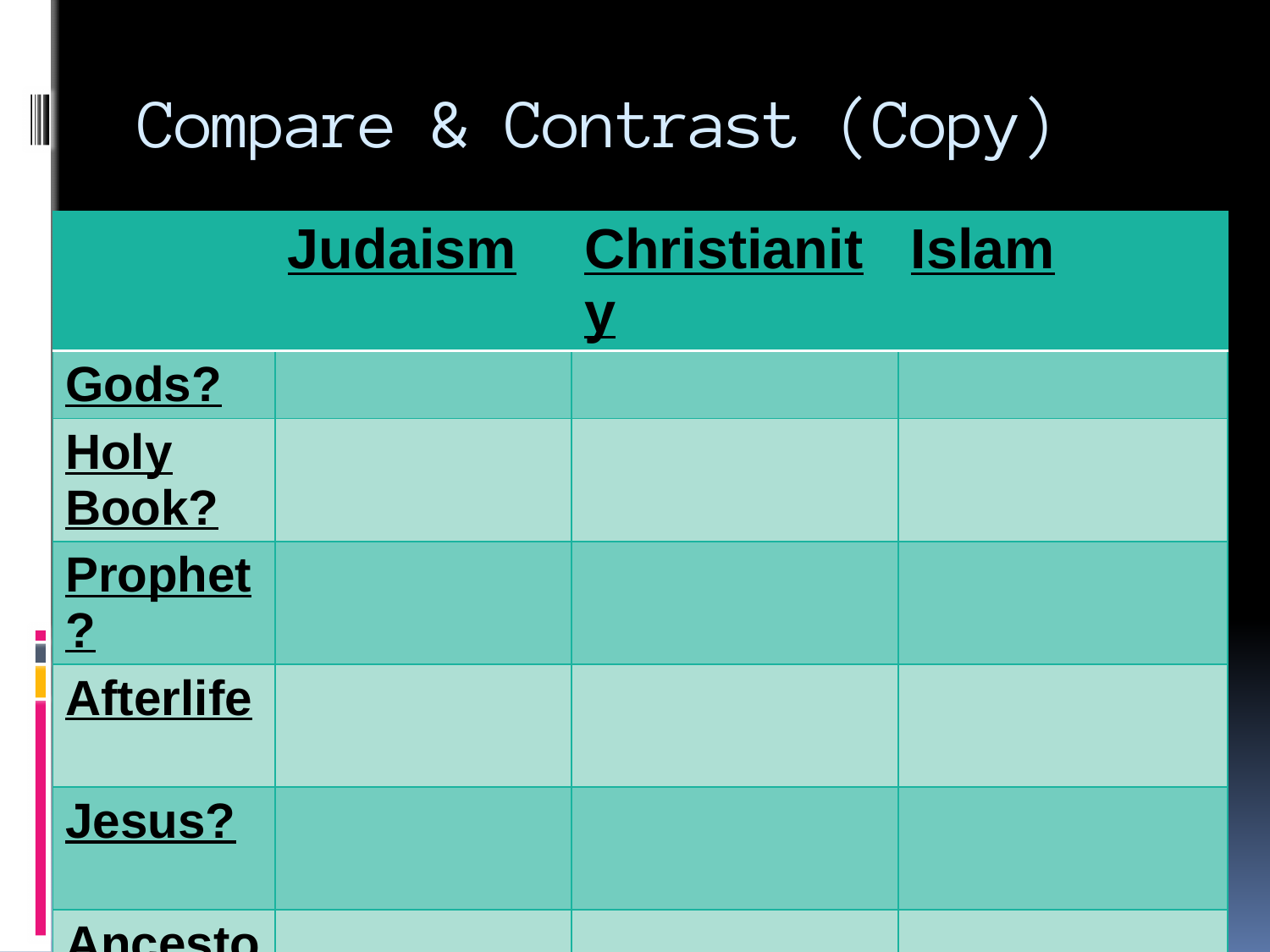

# Compare & Contrast (Copy)
|  | Judaism | Christianity | Islam |
| --- | --- | --- | --- |
| Gods? |  |  |  |
| Holy Book? |  |  |  |
| Prophet? |  |  |  |
| Afterlife |  |  |  |
| Jesus? |  |  |  |
| Ancestor |  |  |  |